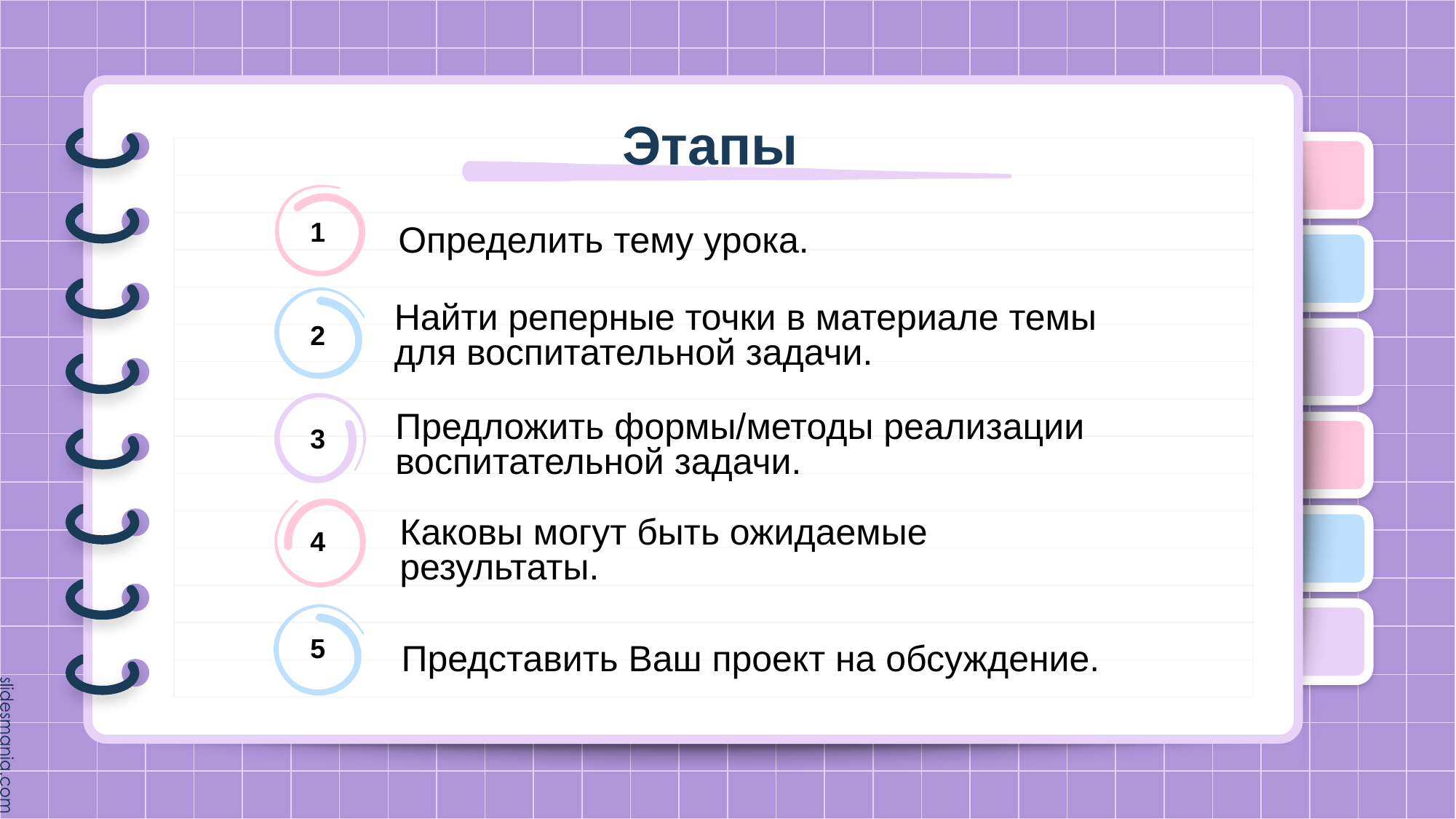

# Этапы

1
Определить тему урока.
Найти реперные точки в материале темы для воспитательной задачи.

2
3

Предложить формы/методы реализации воспитательной задачи.
4

Каковы могут быть ожидаемые результаты.
5

Представить Ваш проект на обсуждение.